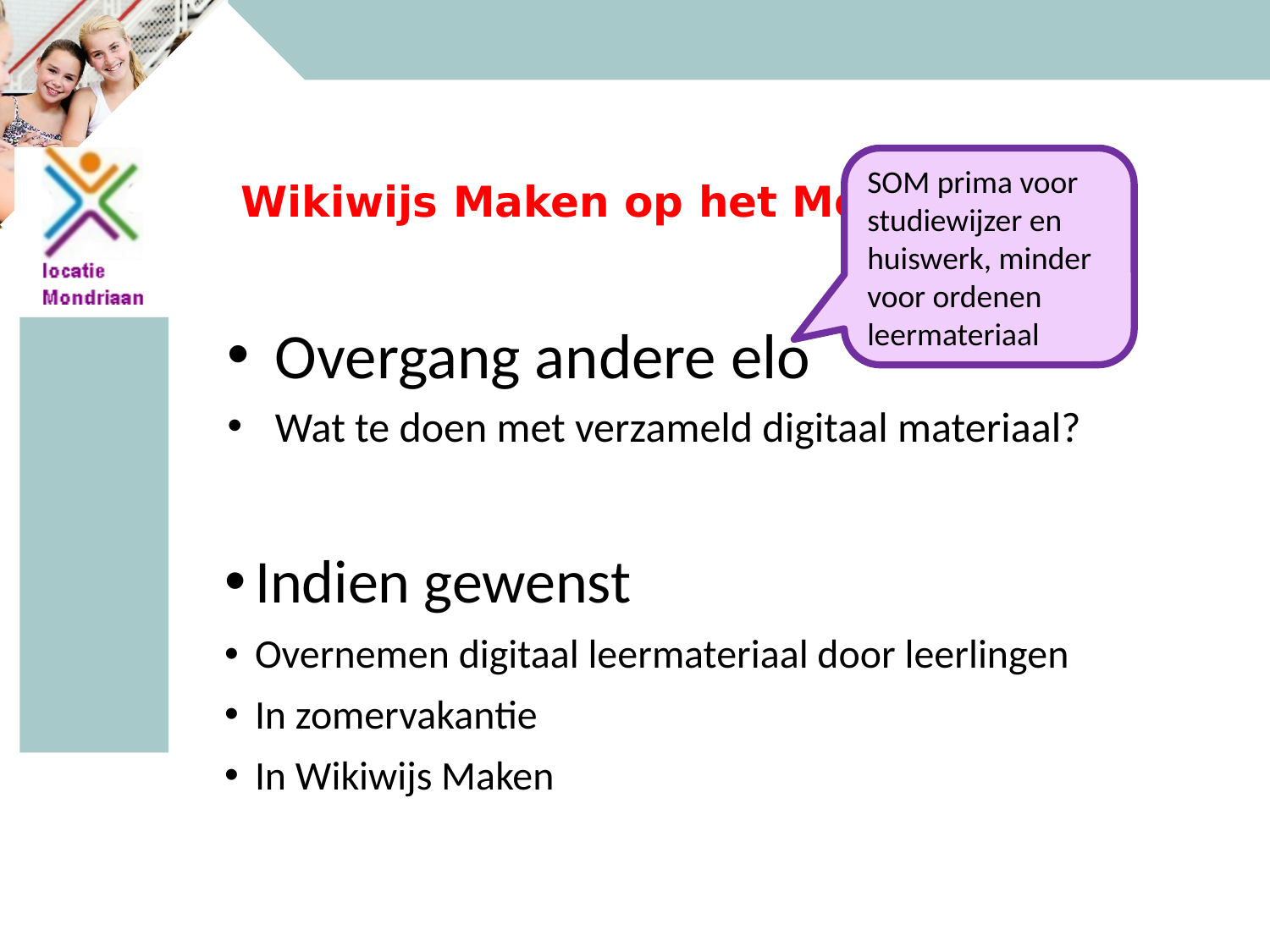

SOM prima voor studiewijzer en huiswerk, minder voor ordenen leermateriaal
Wikiwijs Maken op het Mondriaan
Overgang andere elo
Wat te doen met verzameld digitaal materiaal?

Indien gewenst
Overnemen digitaal leermateriaal door leerlingen
In zomervakantie
In Wikiwijs Maken